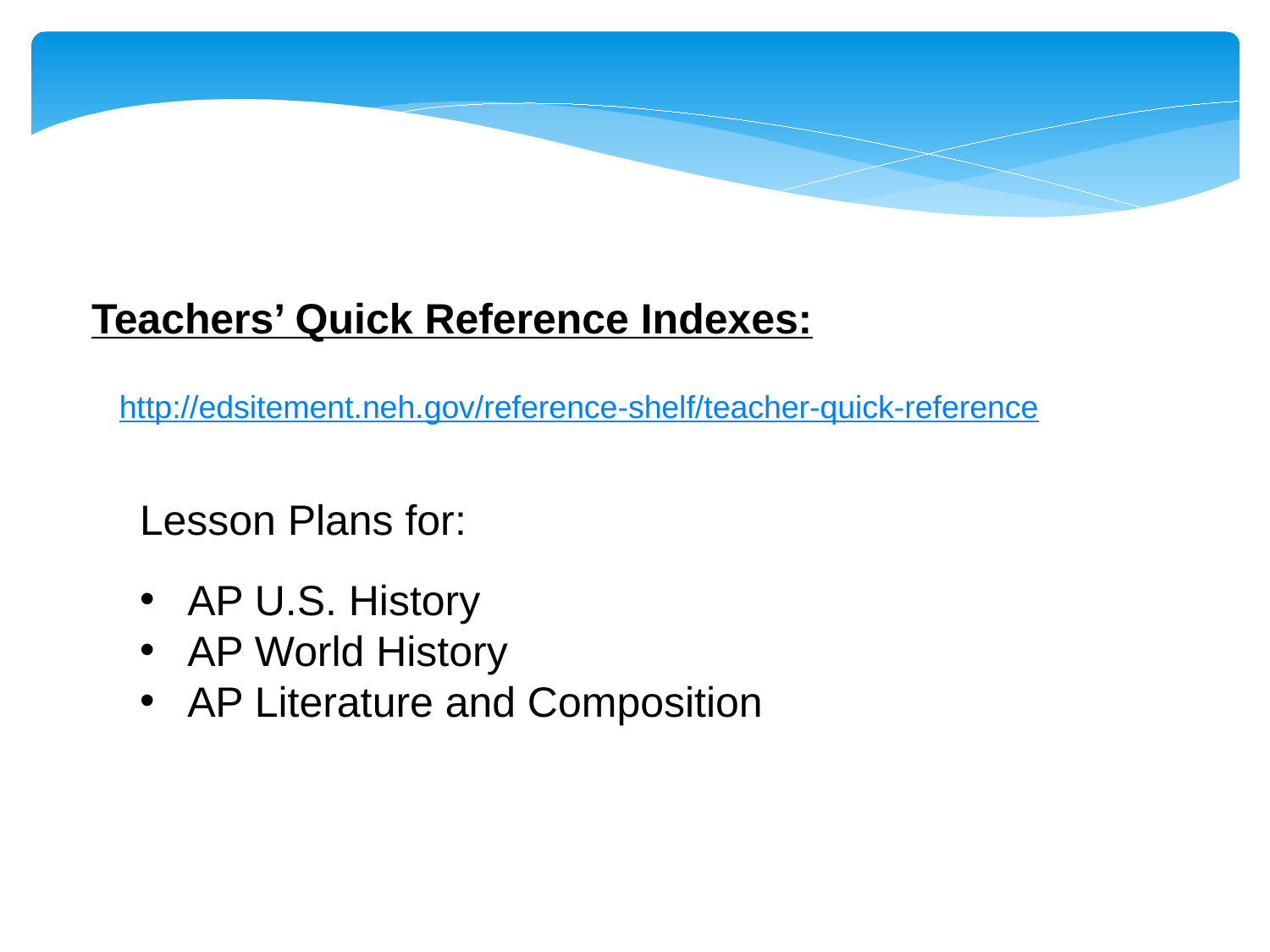

Teachers’ Quick Reference Indexes:
http://edsitement.neh.gov/reference-shelf/teacher-quick-reference
Lesson Plans for:

AP U.S. History
AP World History
AP Literature and Composition